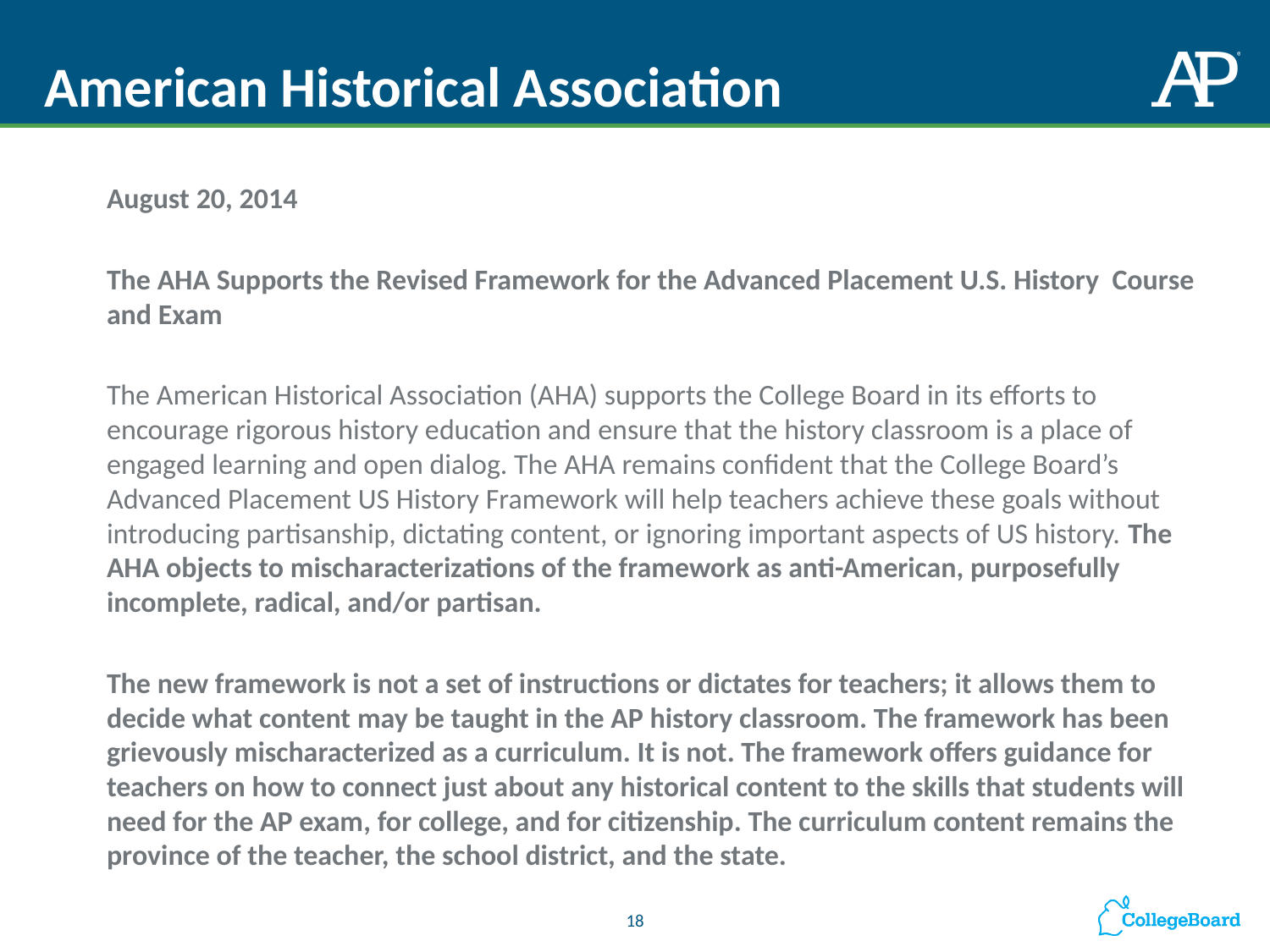

# American Historical Association

	August 20, 2014

	The AHA Supports the Revised Framework for the Advanced Placement U.S. History  Course and Exam

	The American Historical Association (AHA) supports the College Board in its efforts to  encourage rigorous history education and ensure that the history classroom is a place of engaged learning and open dialog. The AHA remains confident that the College Board’s Advanced Placement US History Framework will help teachers achieve these goals without introducing partisanship, dictating content, or ignoring important aspects of US history. The AHA objects to mischaracterizations of the framework as anti-American, purposefully incomplete, radical, and/or partisan.

	The new framework is not a set of instructions or dictates for teachers; it allows them to decide what content may be taught in the AP history classroom. The framework has been grievously mischaracterized as a curriculum. It is not. The framework offers guidance for teachers on how to connect just about any historical content to the skills that students will need for the AP exam, for college, and for citizenship. The curriculum content remains the province of the teacher, the school district, and the state.

18